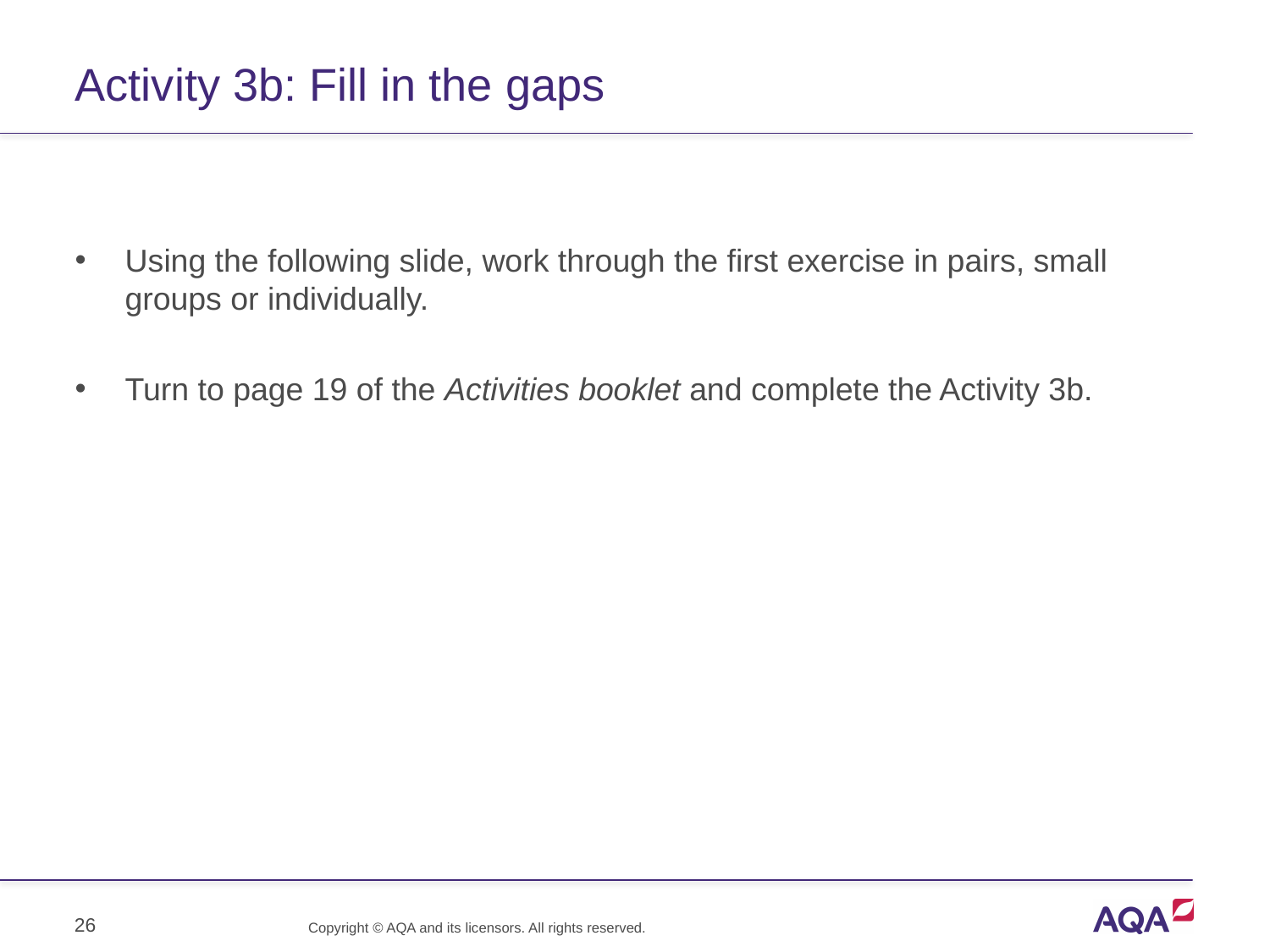

# Activity 3b: Fill in the gaps
Using the following slide, work through the first exercise in pairs, small groups or individually.

Turn to page 19 of the Activities booklet and complete the Activity 3b.

26
Copyright © AQA and its licensors. All rights reserved.